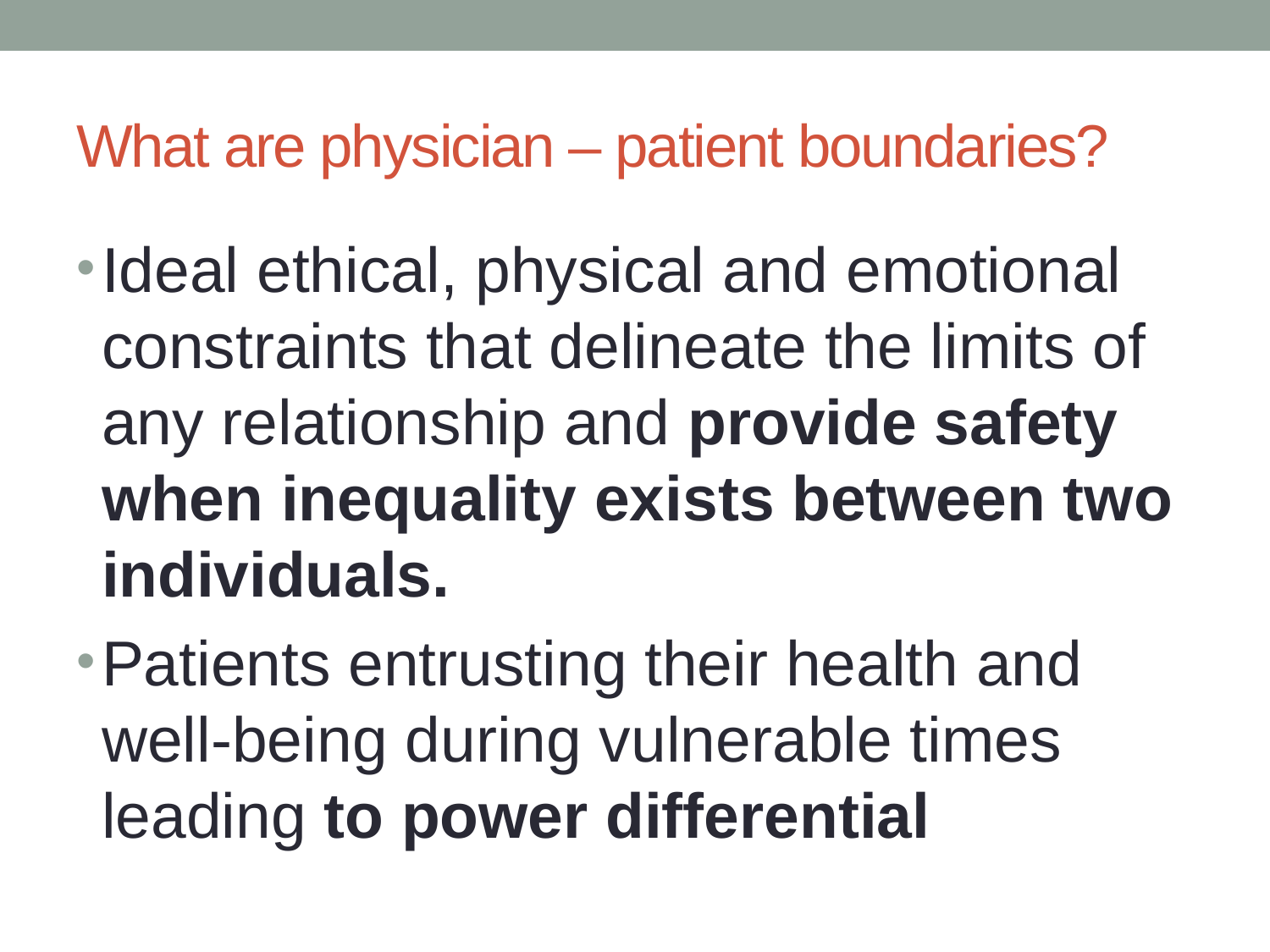

# What are physician – patient boundaries?
Ideal ethical, physical and emotional constraints that delineate the limits of any relationship and provide safety when inequality exists between two individuals.
Patients entrusting their health and well-being during vulnerable times leading to power differential